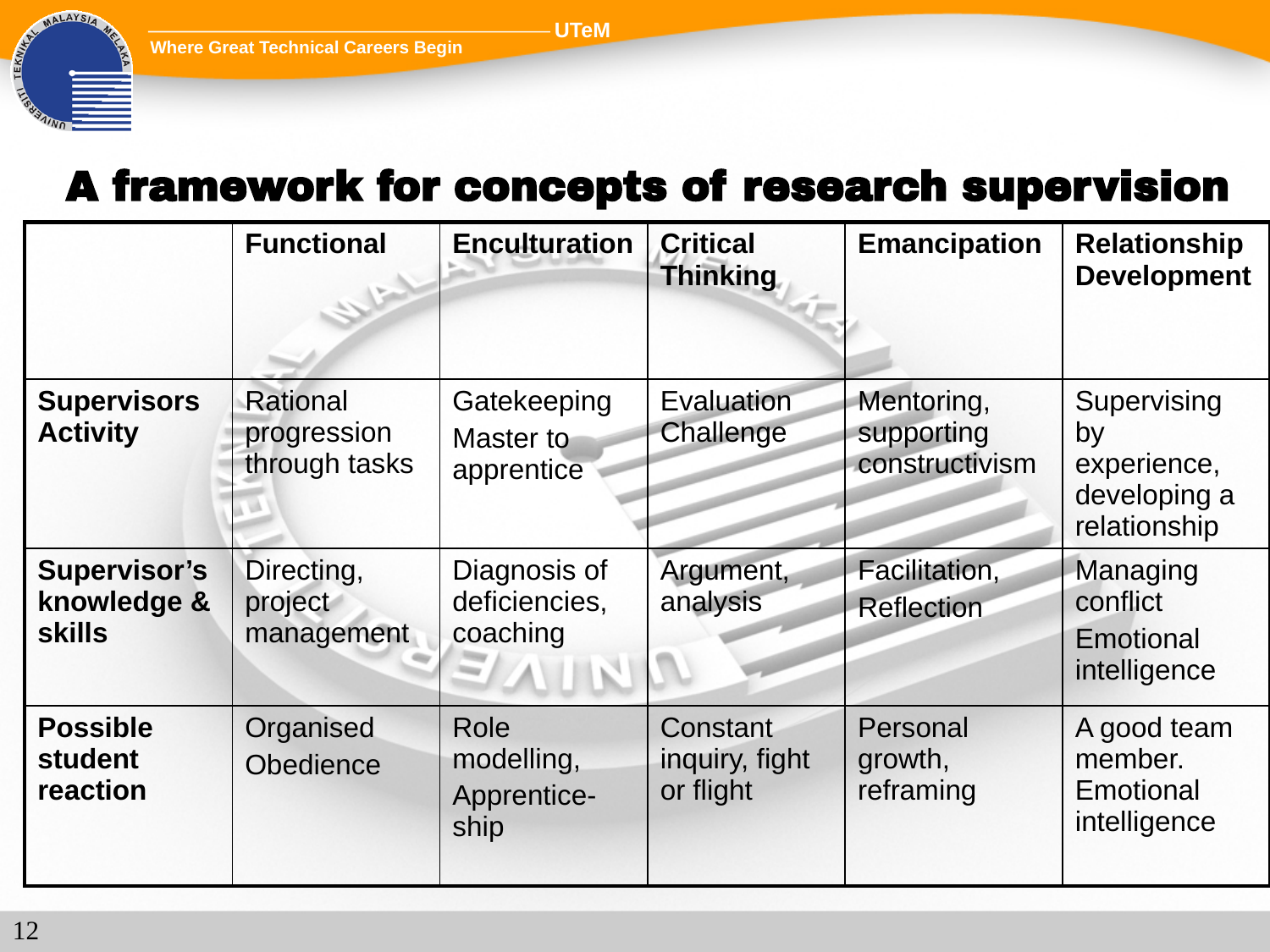

# A framework for concepts of research supervision
|  | Functional | Enculturation | Critical Thinking | Emancipation | Relationship Development |
| --- | --- | --- | --- | --- | --- |
| Supervisors Activity | Rational progression through tasks | Gatekeeping Master to apprentice | Evaluation Challenge | Mentoring, supporting constructivism | Supervising by experience, developing a relationship |
| Supervisor’s knowledge & skills | Directing, project management | Diagnosis of deficiencies, coaching | Argument, analysis | Facilitation, Reflection | Managing conflict Emotional intelligence |
| Possible student reaction | Organised Obedience | Role modelling, Apprentice-ship | Constant inquiry, fight or flight | Personal growth, reframing | A good team member. Emotional intelligence |